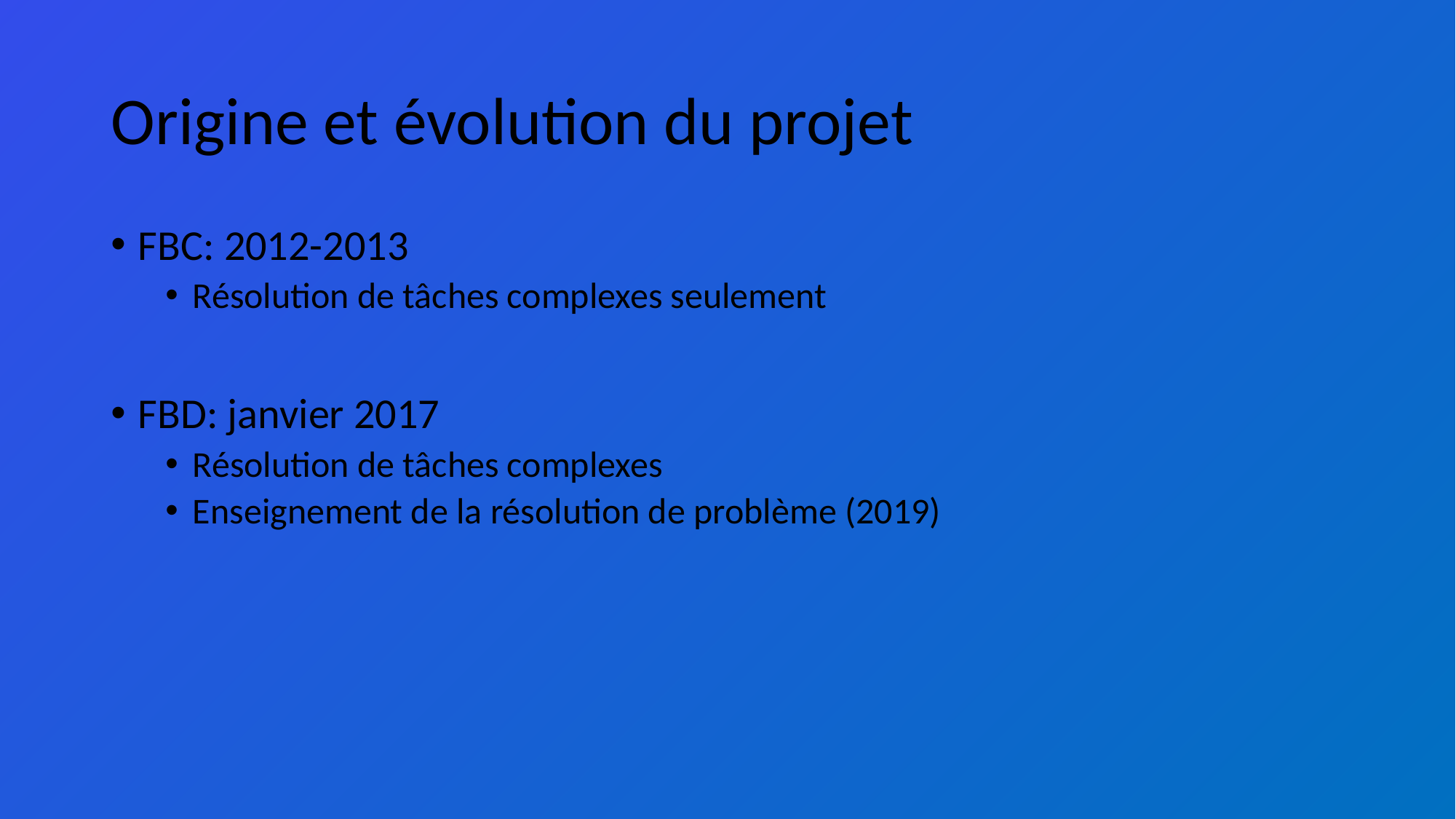

# Origine et évolution du projet
FBC: 2012-2013
Résolution de tâches complexes seulement

FBD: janvier 2017
Résolution de tâches complexes
Enseignement de la résolution de problème (2019)